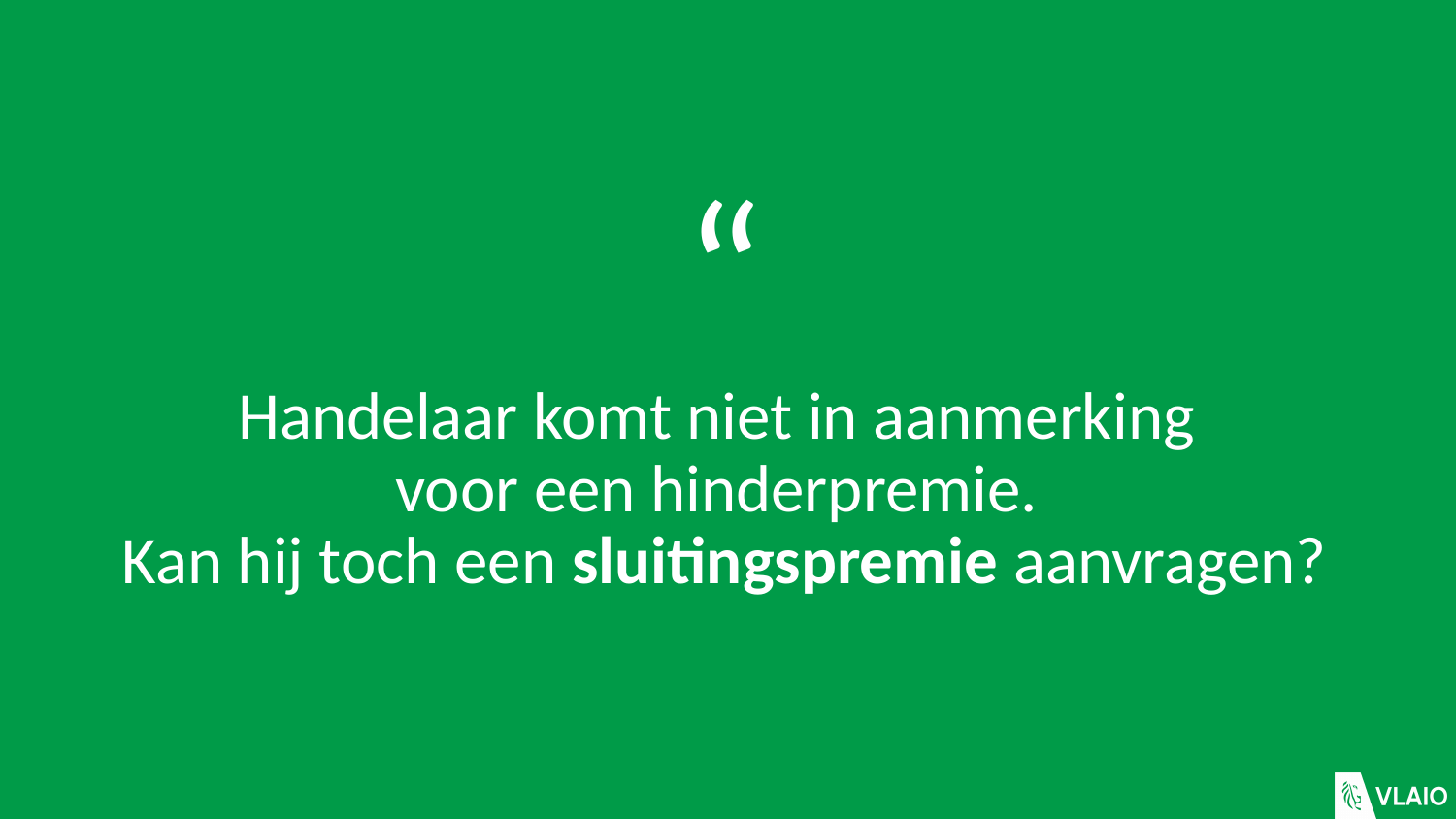

# “ Handelaar komt niet in aanmerking voor een hinderpremie. Kan hij toch een sluitingspremie aanvragen?